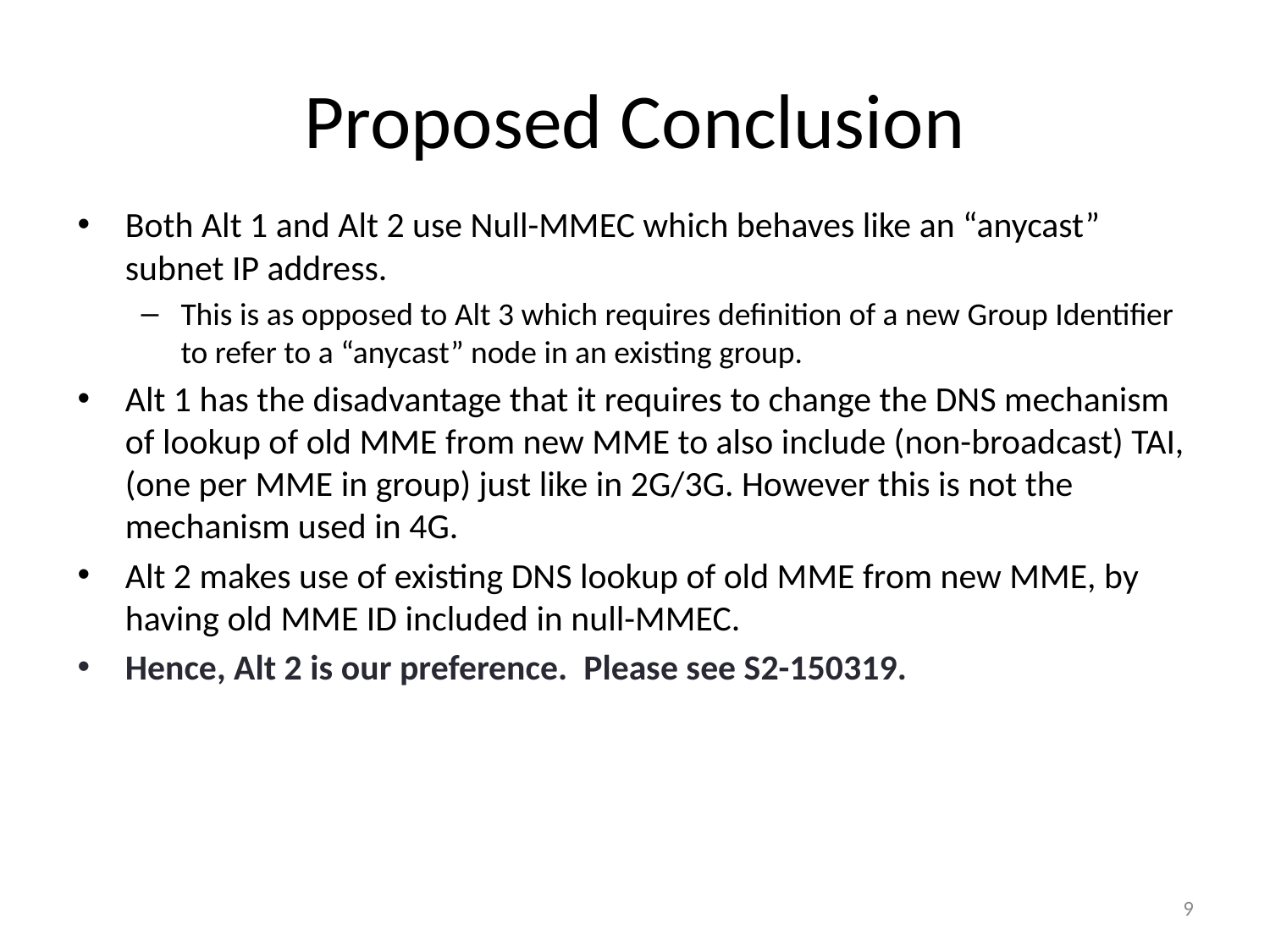

# Proposed Conclusion
Both Alt 1 and Alt 2 use Null-MMEC which behaves like an “anycast” subnet IP address.
This is as opposed to Alt 3 which requires definition of a new Group Identifier to refer to a “anycast” node in an existing group.
Alt 1 has the disadvantage that it requires to change the DNS mechanism of lookup of old MME from new MME to also include (non-broadcast) TAI, (one per MME in group) just like in 2G/3G. However this is not the mechanism used in 4G.
Alt 2 makes use of existing DNS lookup of old MME from new MME, by having old MME ID included in null-MMEC.
Hence, Alt 2 is our preference.  Please see S2-150319.
9